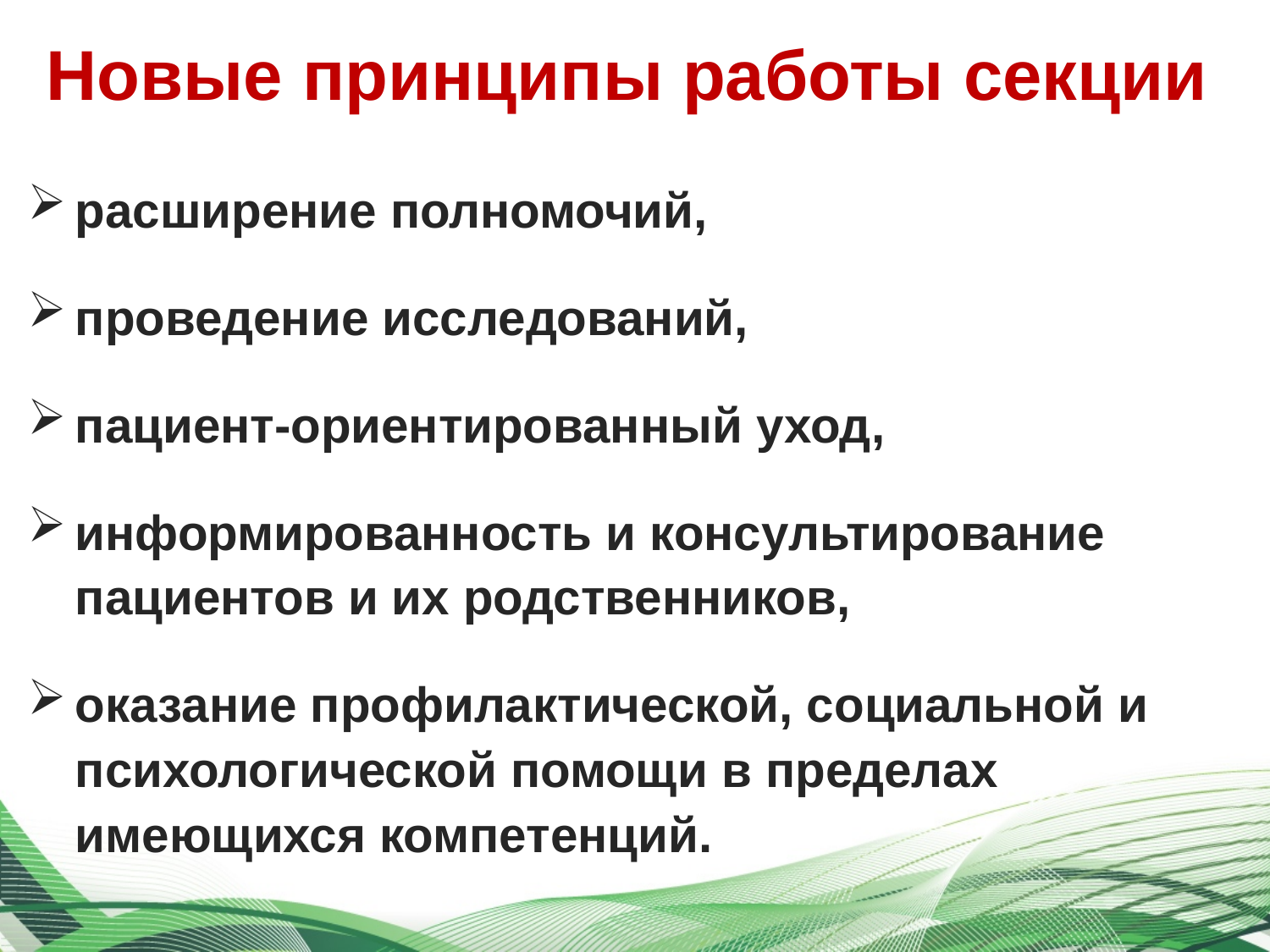

Новые принципы работы секции
расширение полномочий,
проведение исследований,
пациент-ориентированный уход,
информированность и консультирование пациентов и их родственников,
оказание профилактической, социальной и психологической помощи в пределах имеющихся компетенций.